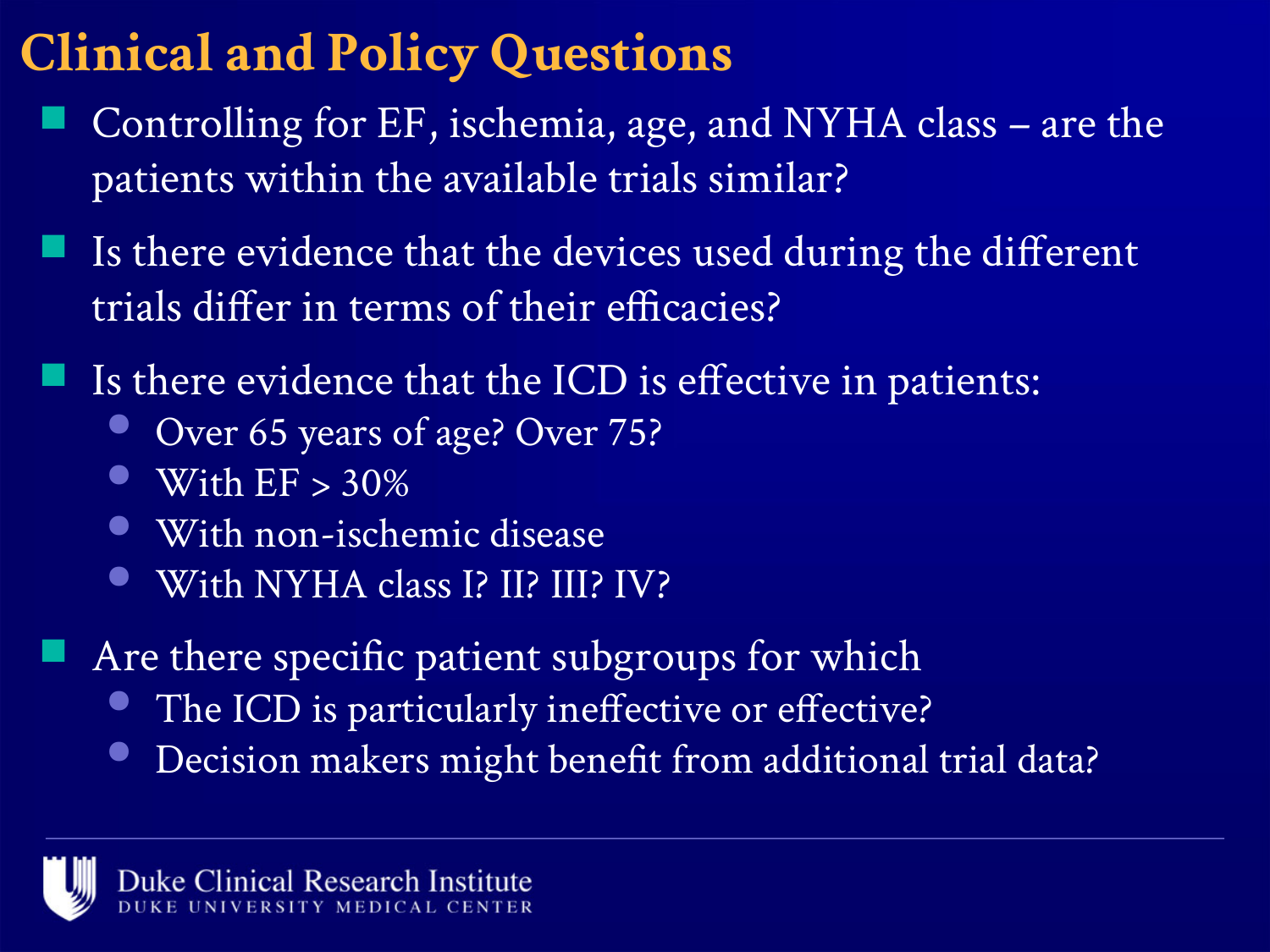

Clinical and Policy Questions
Controlling for EF, ischemia, age, and NYHA class – are the patients within the available trials similar?
Is there evidence that the devices used during the different trials differ in terms of their efficacies?
Is there evidence that the ICD is effective in patients:
Over 65 years of age? Over 75?
With EF > 30%
With non-ischemic disease
With NYHA class I? II? III? IV?
Are there specific patient subgroups for which
The ICD is particularly ineffective or effective?
Decision makers might benefit from additional trial data?